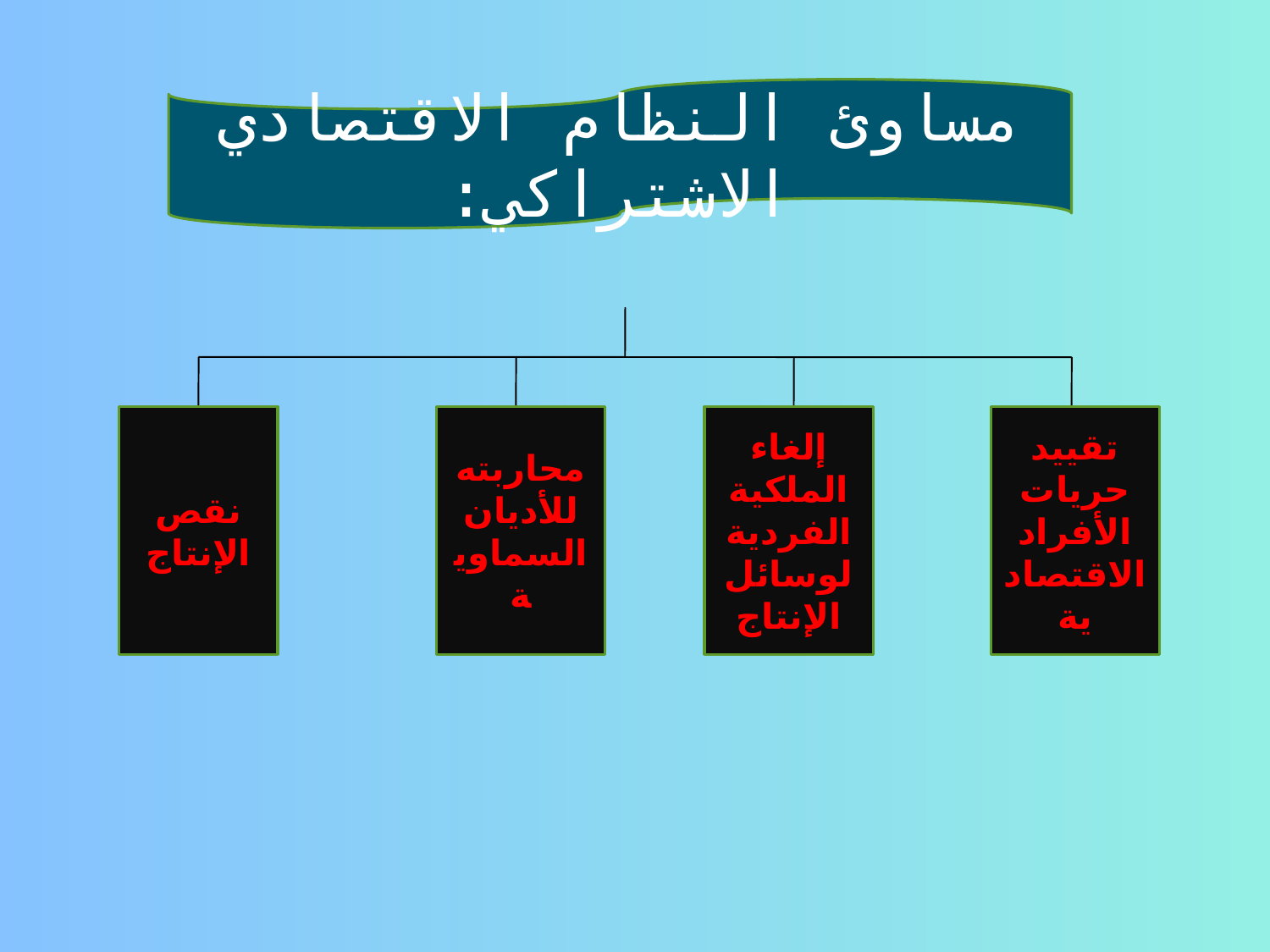

مساوئ النظام الاقتصادي الاشتراكي:
نقص الإنتاج
محاربته للأديان السماوية
إلغاء الملكية الفردية لوسائل الإنتاج
تقييد حريات الأفراد الاقتصادية